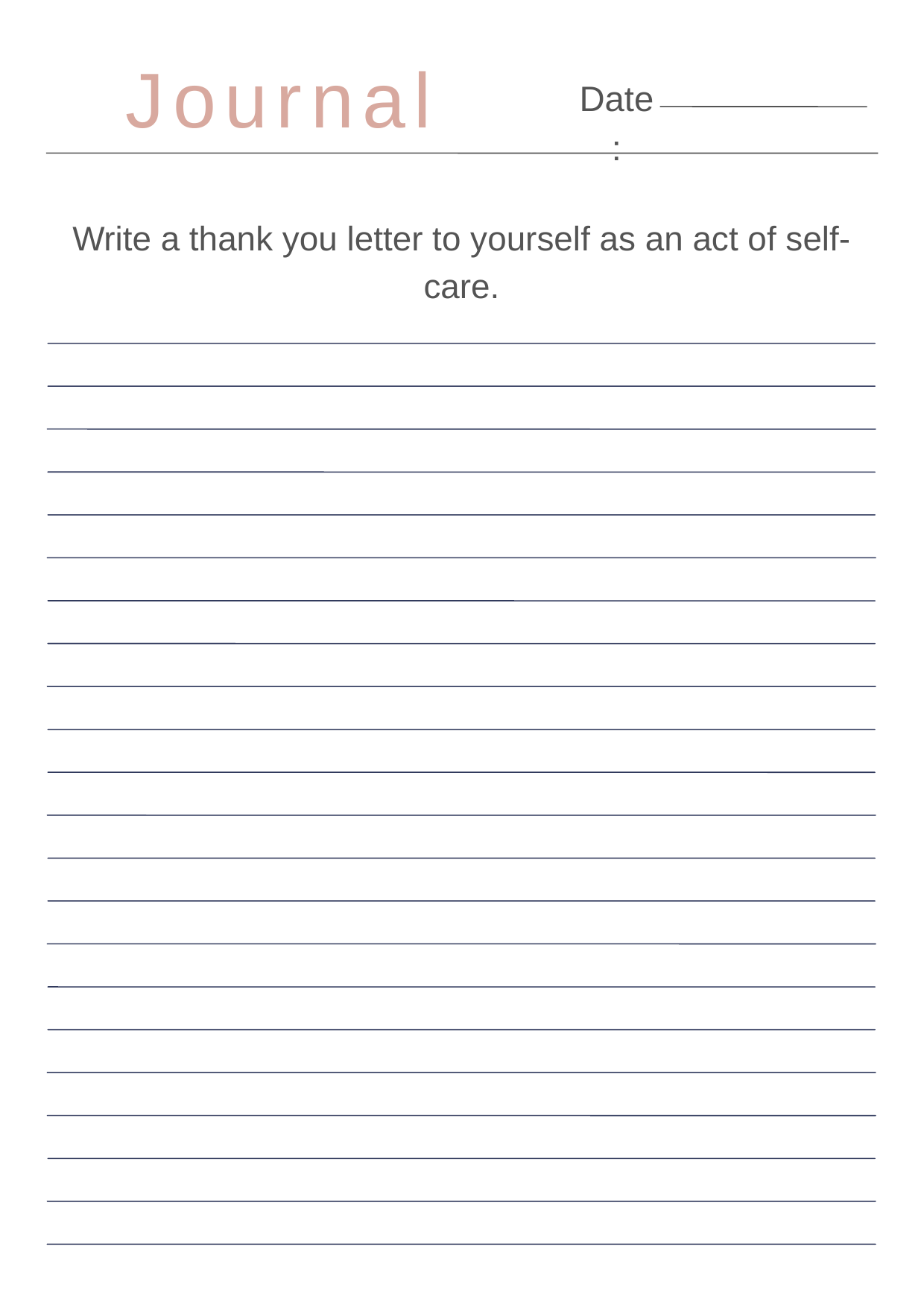

Journal
Date:

Write a thank you letter to yourself as an act of self-care.